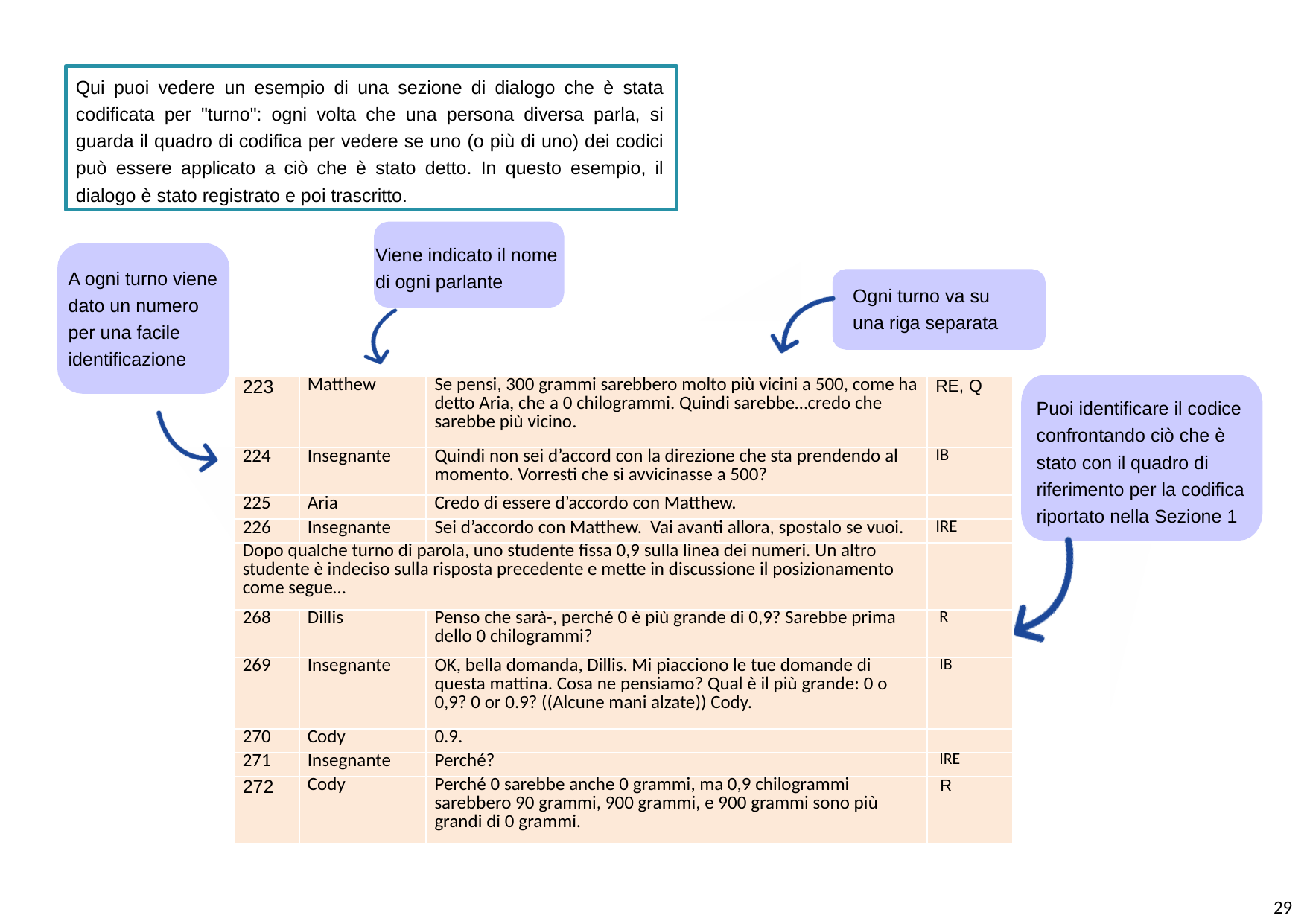

Qui puoi vedere un esempio di una sezione di dialogo che è stata codificata per "turno": ogni volta che una persona diversa parla, si guarda il quadro di codifica per vedere se uno (o più di uno) dei codici può essere applicato a ciò che è stato detto. In questo esempio, il dialogo è stato registrato e poi trascritto.

Viene indicato il nome di ogni parlante

A ogni turno viene dato un numero per una facile identificazione

Ogni turno va su una riga separata

| 223 | Matthew | Se pensi, 300 grammi sarebbero molto più vicini a 500, come ha detto Aria, che a 0 chilogrammi. Quindi sarebbe…credo che sarebbe più vicino. | RE, Q |
| --- | --- | --- | --- |
| 224 | Insegnante | Quindi non sei d’accord con la direzione che sta prendendo al momento. Vorresti che si avvicinasse a 500? | IB |
| 225 | Aria | Credo di essere d’accordo con Matthew. |  |
| 226 | Insegnante | Sei d’accordo con Matthew. Vai avanti allora, spostalo se vuoi. | IRE |
| Dopo qualche turno di parola, uno studente fissa 0,9 sulla linea dei numeri. Un altro studente è indeciso sulla risposta precedente e mette in discussione il posizionamento come segue… |  |  |  |
| 268 | Dillis | Penso che sarà-, perché 0 è più grande di 0,9? Sarebbe prima dello 0 chilogrammi? | R |
| 269 | Insegnante | OK, bella domanda, Dillis. Mi piacciono le tue domande di questa mattina. Cosa ne pensiamo? Qual è il più grande: 0 o 0,9? 0 or 0.9? ((Alcune mani alzate)) Cody. | IB |
| 270 | Cody | 0.9. |  |
| 271 | Insegnante | Perché? | IRE |
| 272 | Cody | Perché 0 sarebbe anche 0 grammi, ma 0,9 chilogrammi sarebbero 90 grammi, 900 grammi, e 900 grammi sono più grandi di 0 grammi. | R |
Puoi identificare il codice confrontando ciò che è stato con il quadro di riferimento per la codifica riportato nella Sezione 1

29